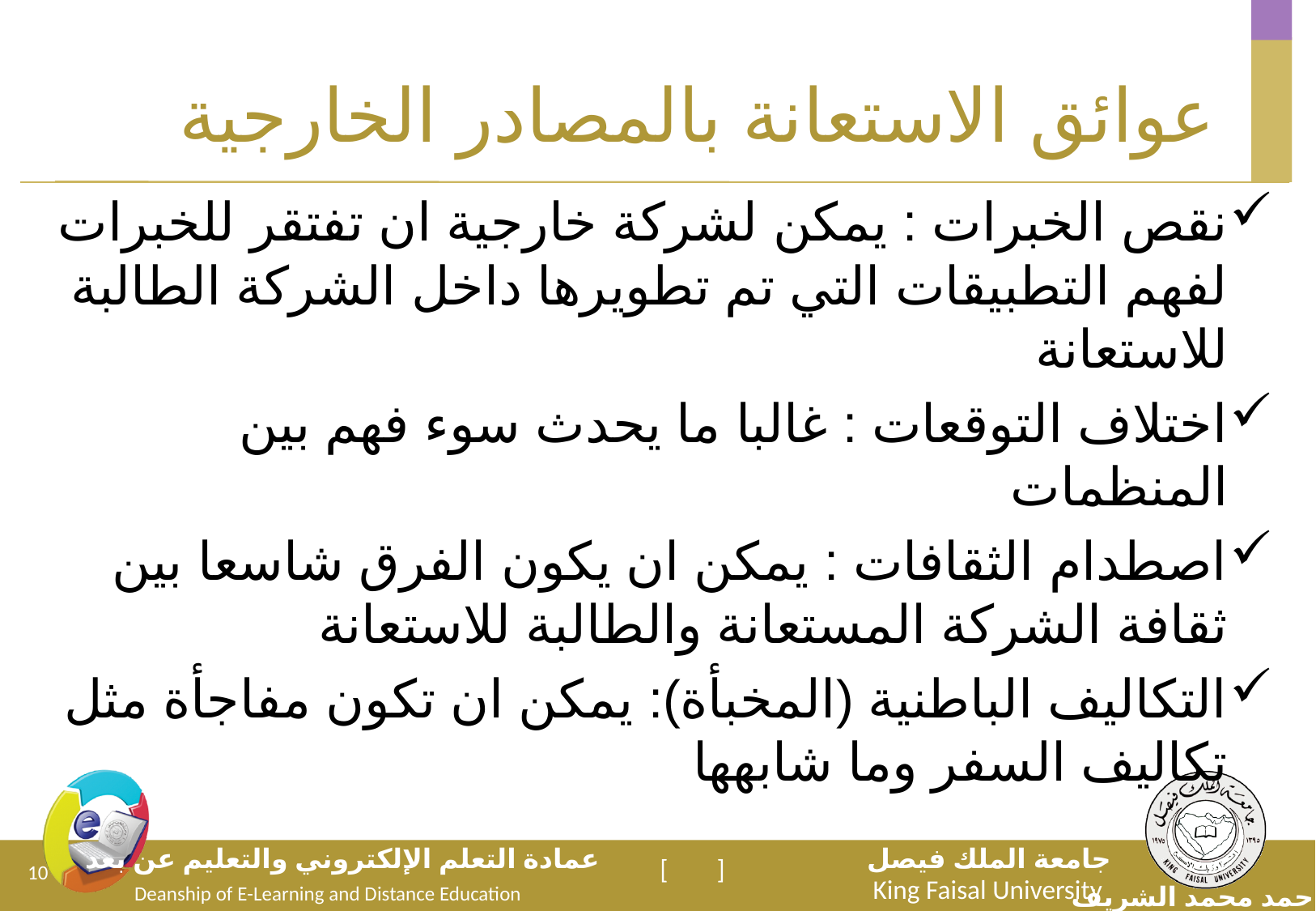

# عوائق الاستعانة بالمصادر الخارجية
نقص الخبرات : يمكن لشركة خارجية ان تفتقر للخبرات لفهم التطبيقات التي تم تطويرها داخل الشركة الطالبة للاستعانة
اختلاف التوقعات : غالبا ما يحدث سوء فهم بين المنظمات
اصطدام الثقافات : يمكن ان يكون الفرق شاسعا بين ثقافة الشركة المستعانة والطالبة للاستعانة
التكاليف الباطنية (المخبأة): يمكن ان تكون مفاجأة مثل تكاليف السفر وما شابهها

10